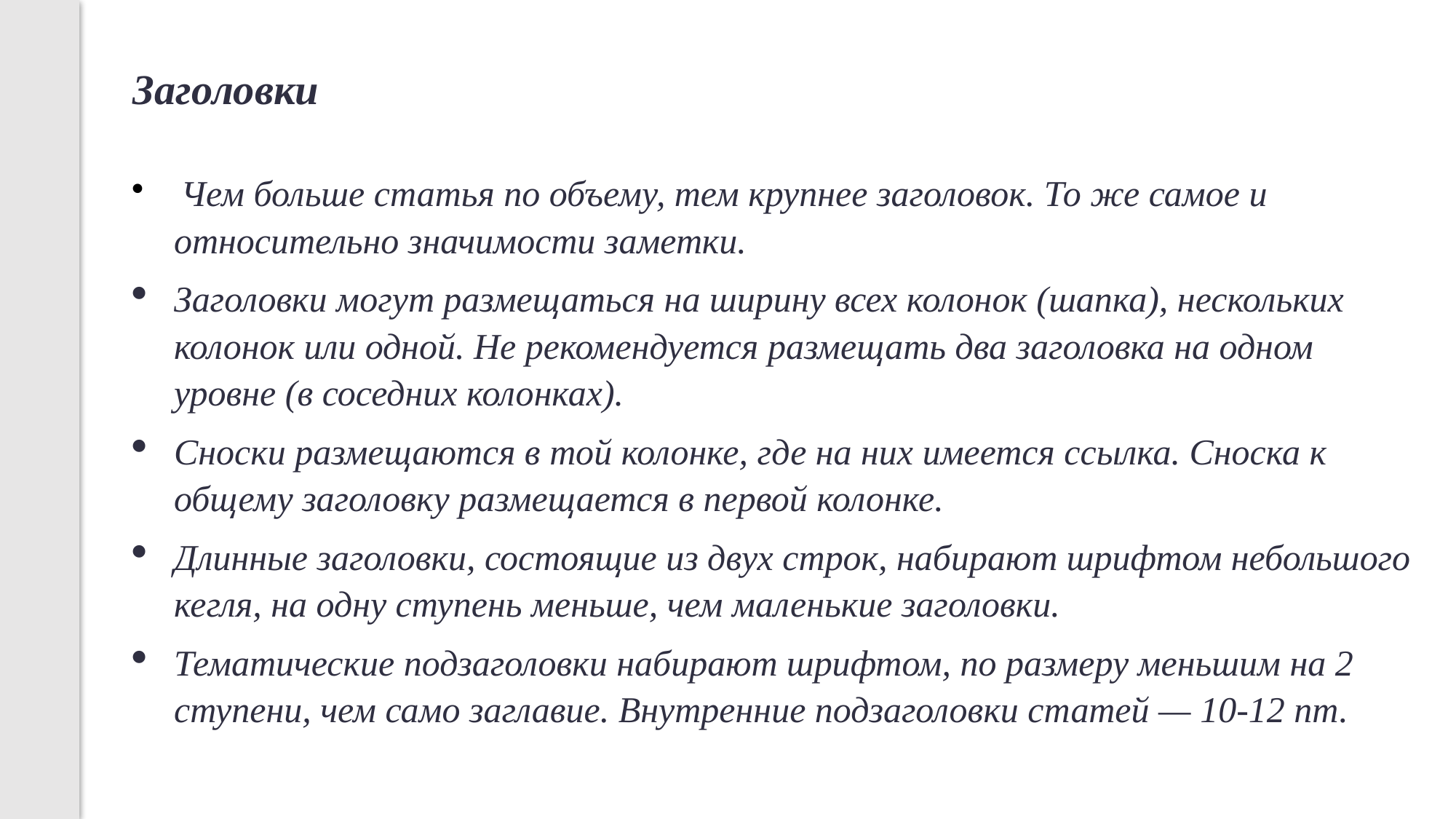

Заголовки

 Чем больше статья по объему, тем крупнее заголовок. То же самое и относительно значимости заметки.
Заголовки могут размещаться на ширину всех колонок (шапка), нескольких колонок или одной. Не рекомендуется размещать два заголовка на одном уровне (в соседних колонках).
Сноски размещаются в той колонке, где на них имеется ссылка. Сноска к общему заголовку размещается в первой колонке.
Длинные заголовки, состоящие из двух строк, набирают шрифтом небольшого кегля, на одну ступень меньше, чем маленькие заголовки.
Тематические подзаголовки набирают шрифтом, по размеру меньшим на 2 ступени, чем само заглавие. Внутренние подзаголовки статей — 10-12 пт.